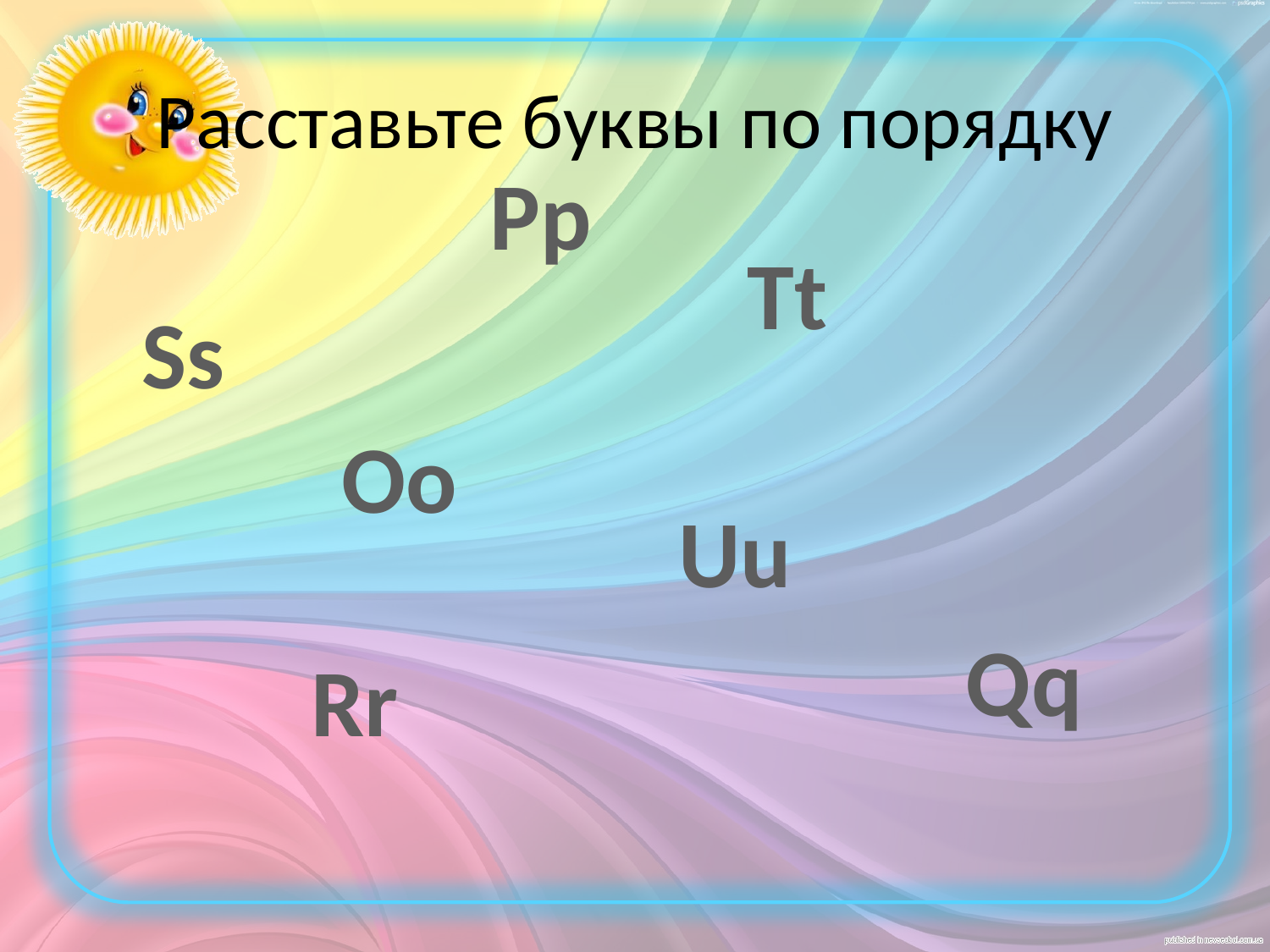

# Расставьте буквы по порядку
Pp
Tt
Ss
Oo
Uu
Qq
Rr